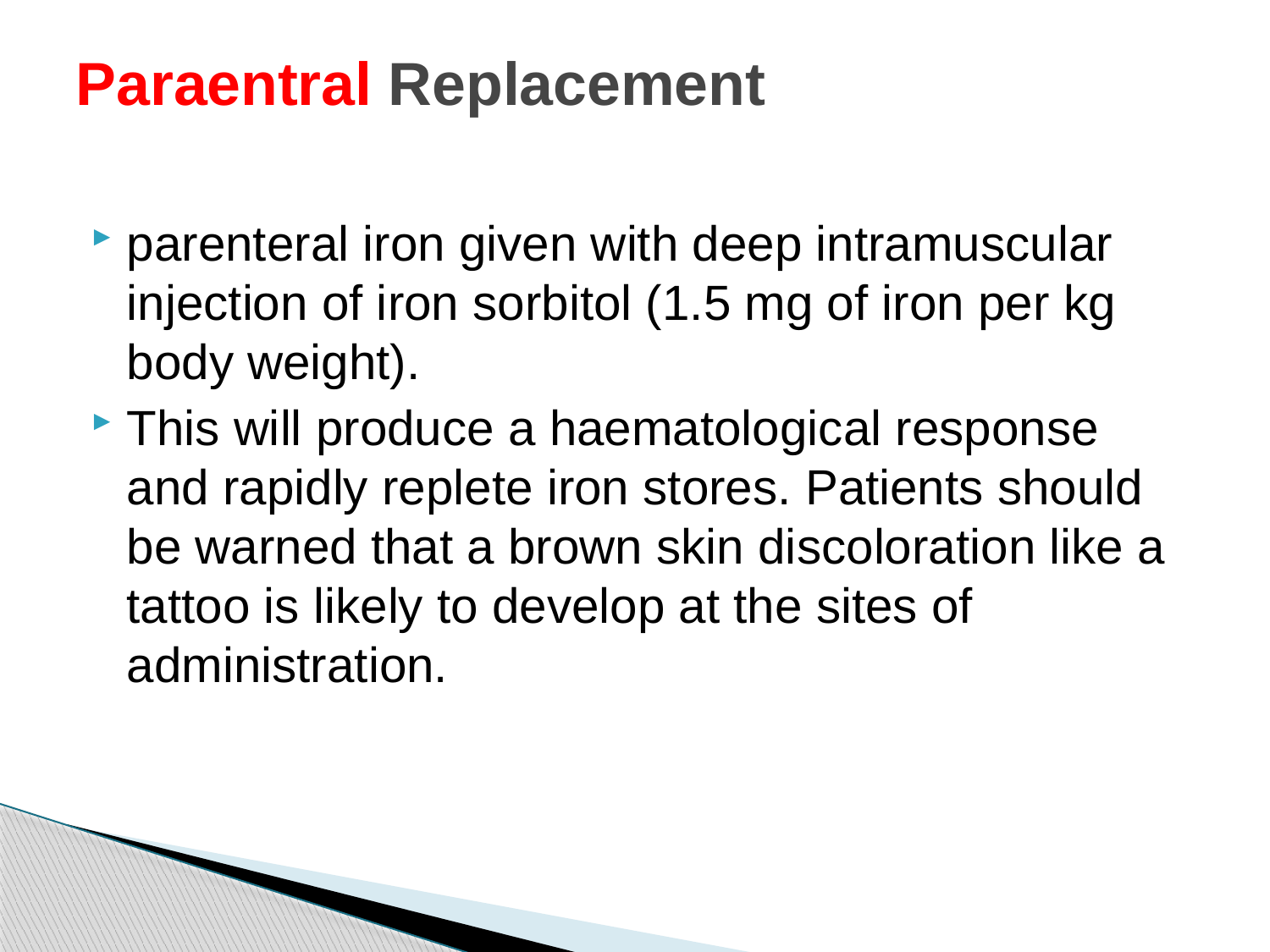

# Paraentral Replacement
parenteral iron given with deep intramuscular injection of iron sorbitol (1.5 mg of iron per kg body weight).
This will produce a haematological response and rapidly replete iron stores. Patients should be warned that a brown skin discoloration like a tattoo is likely to develop at the sites of administration.